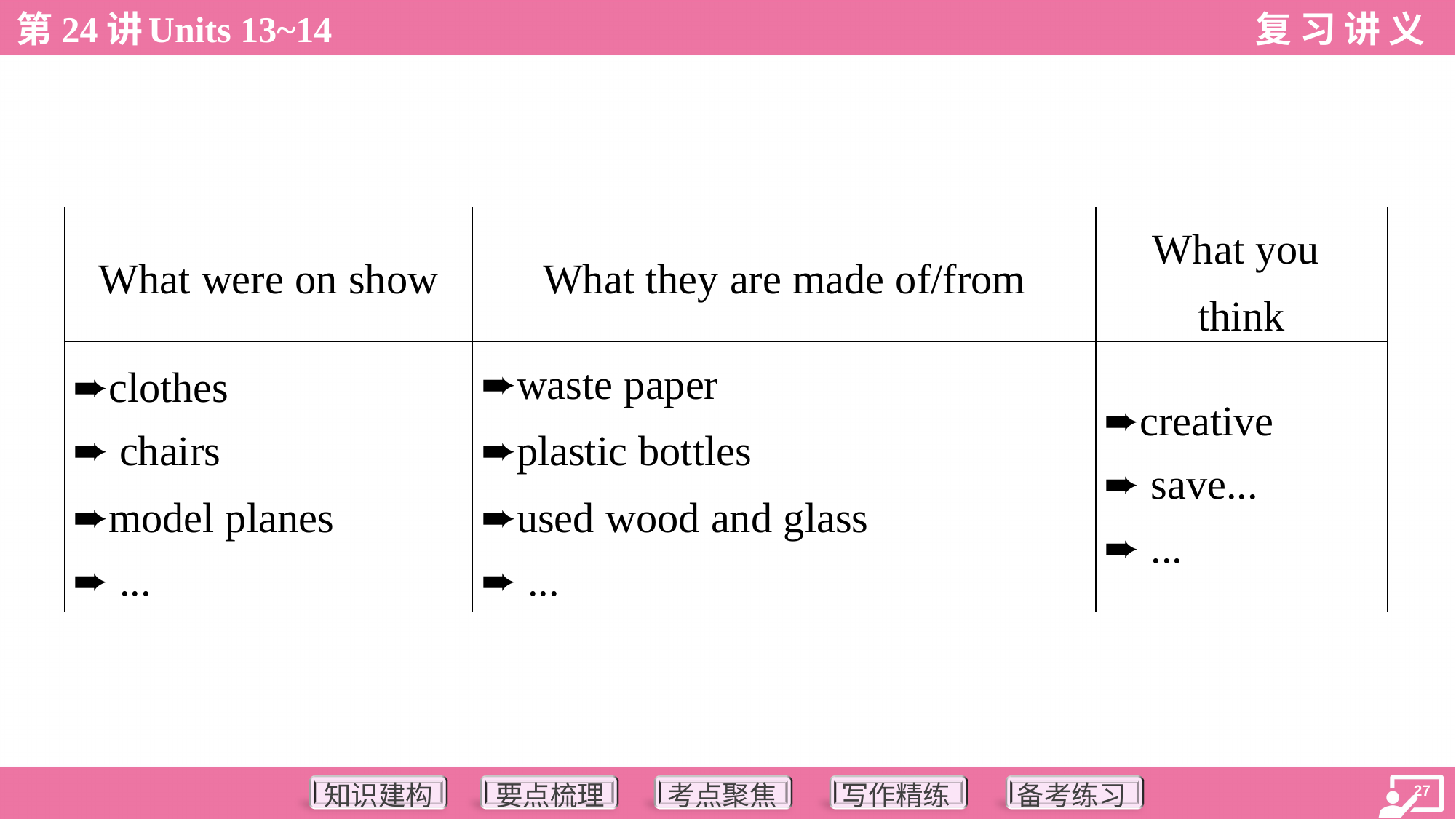

| What were on show | What they are made of/from | What you think |
| --- | --- | --- |
| ➨clothes ➨ chairs ➨model planes ➨ ... | ➨waste paper ➨plastic bottles ➨used wood and glass ➨ ... | ➨creative ➨ save... ➨ ... |